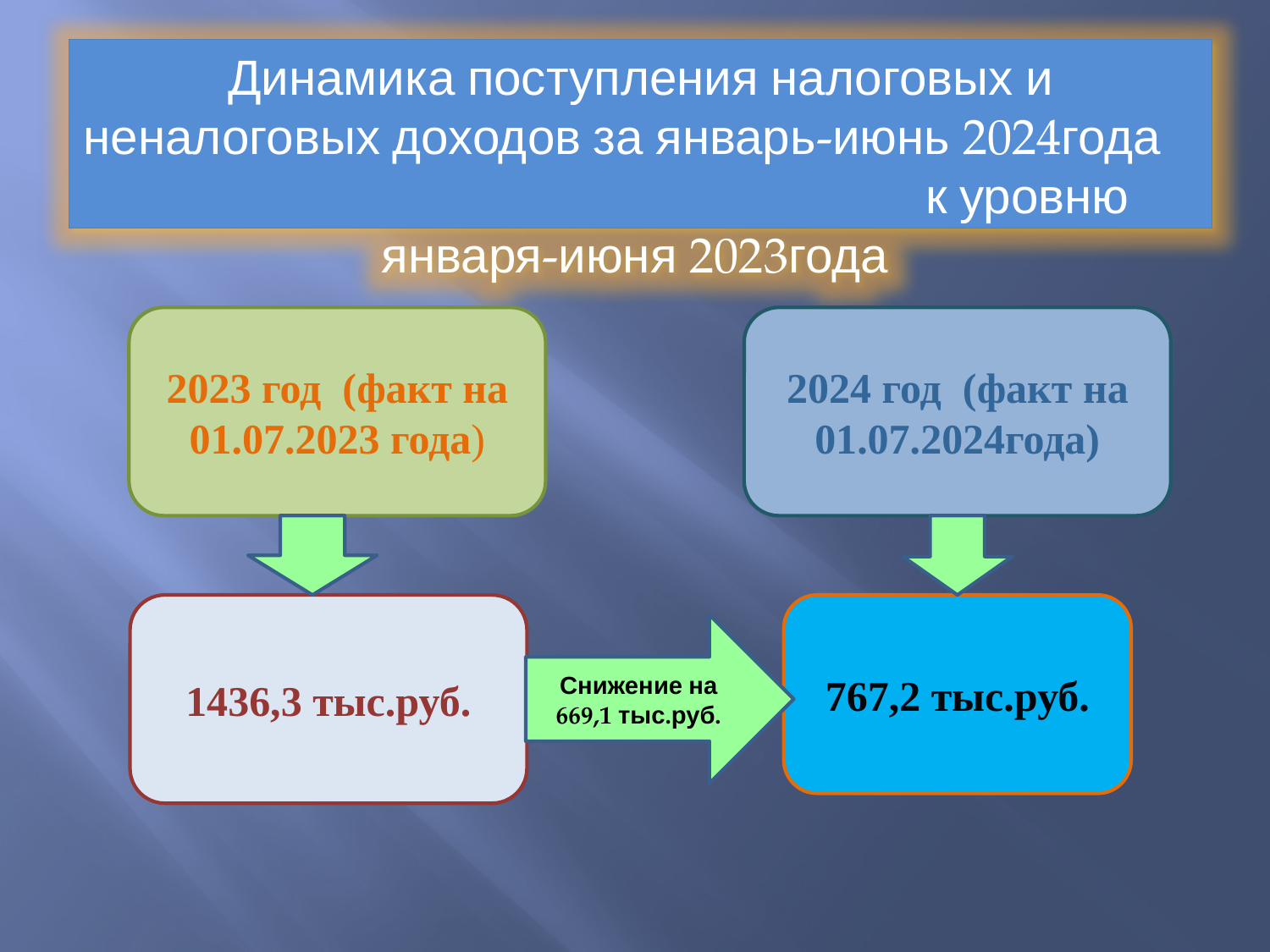

Динамика поступления налоговых и неналоговых доходов за январь-июнь 2024года                                                                   к уровню января-июня 2023года
2023 год  (факт на 01.07.2023 года)
2024 год  (факт на 01.07.2024года)

767,2 тыс.руб.
1436,3 тыс.руб.
Снижение на 669,1 тыс.руб.